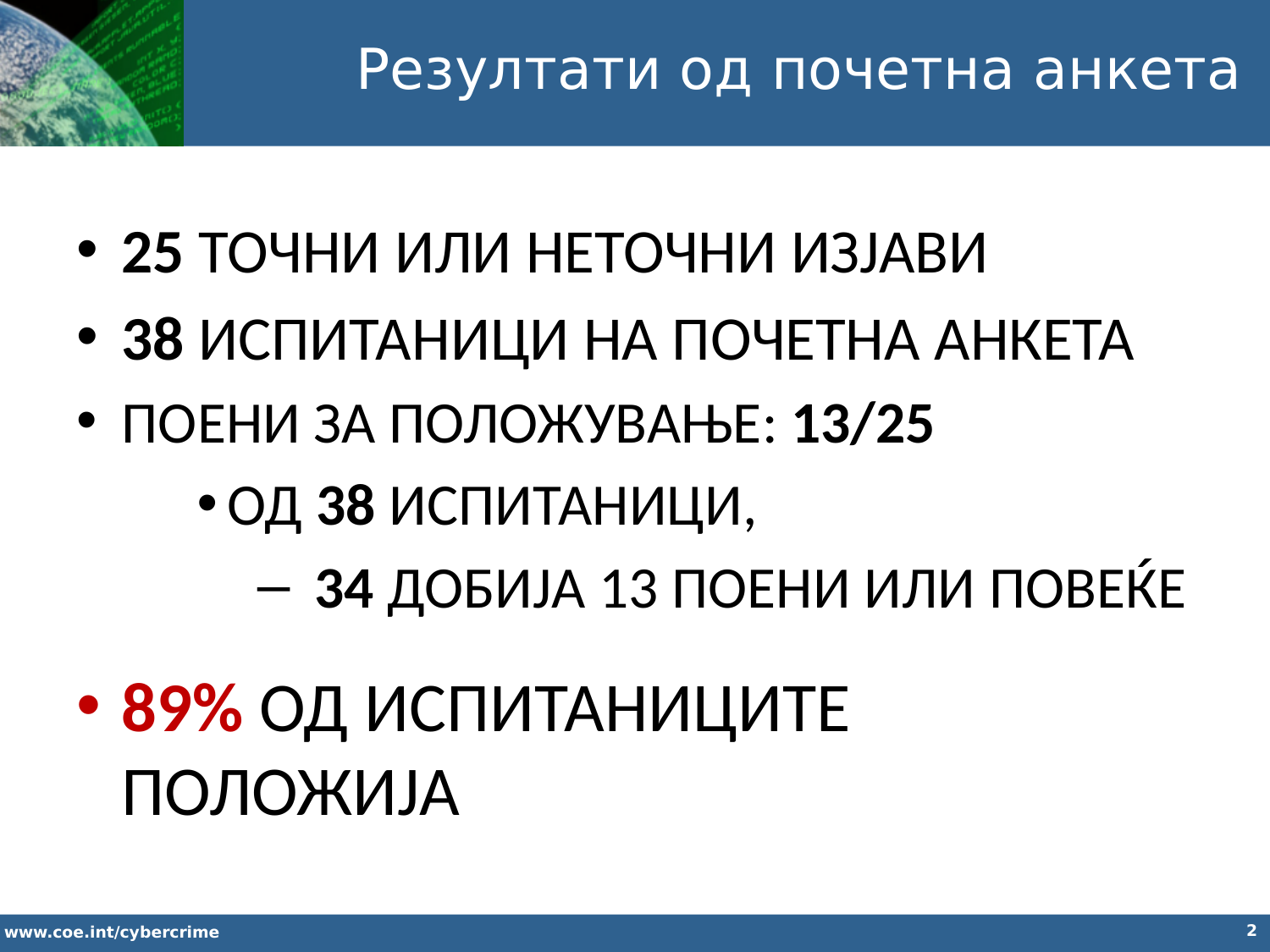

Резултати од почетна анкета
25 ТОЧНИ ИЛИ НЕТОЧНИ ИЗЈАВИ
38 ИСПИТАНИЦИ НА ПОЧЕТНА АНКЕТА
ПОЕНИ ЗА ПОЛОЖУВАЊЕ: 13/25
ОД 38 ИСПИТАНИЦИ,
  34 ДОБИЈА 13 ПОЕНИ ИЛИ ПОВЕЌЕ

89% ОД ИСПИТАНИЦИТЕ ПОЛОЖИЈА